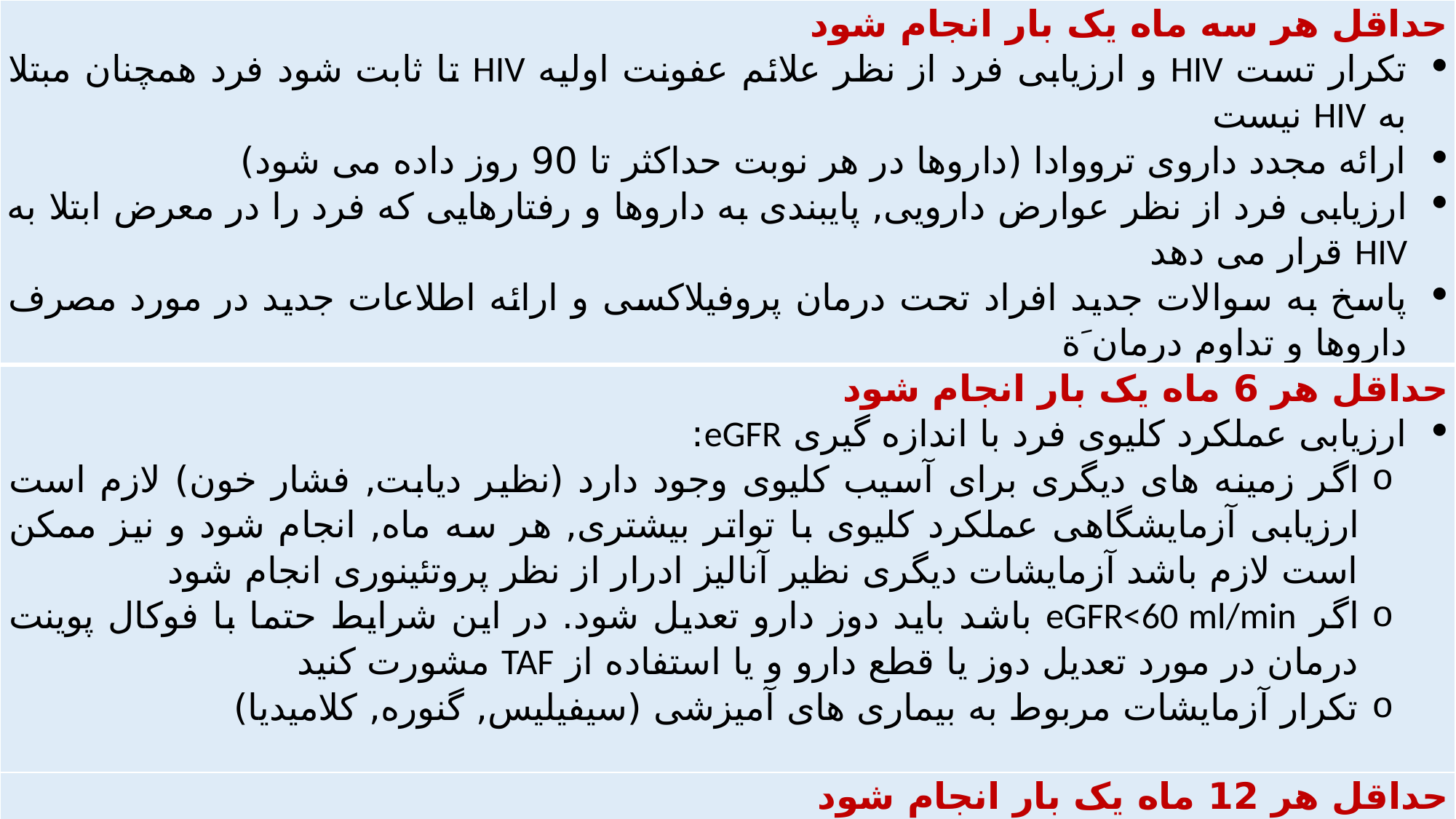

| حداقل هر سه ماه یک بار انجام شود تکرار تست HIV و ارزیابی فرد از نظر علائم عفونت اولیه HIV تا ثابت شود فرد همچنان مبتلا به HIV نیست ارائه مجدد داروی ترووادا (داروها در هر نوبت حداکثر تا 90 روز داده می شود) ارزیابی فرد از نظر عوارض دارویی, پایبندی به داروها و رفتارهایی که فرد را در معرض ابتلا به HIV قرار می دهد پاسخ به سوالات جدید افراد تحت درمان پروفیلاکسی و ارائه اطلاعات جدید در مورد مصرف داروها و تداوم درمان َة |
| --- |
| حداقل هر 6 ماه یک بار انجام شود ارزیابی عملکرد کلیوی فرد با اندازه گیری eGFR: اگر زمینه های دیگری برای آسیب کلیوی وجود دارد (نظیر دیابت, فشار خون) لازم است ارزیابی آزمایشگاهی عملکرد کلیوی با تواتر بیشتری, هر سه ماه, انجام شود و نیز ممکن است لازم باشد آزمایشات دیگری نظیر آنالیز ادرار از نظر پروتئینوری انجام شود اگر eGFR<60 ml/min باشد باید دوز دارو تعدیل شود. در این شرایط حتما با فوکال پوینت درمان در مورد تعدیل دوز یا قطع دارو و یا استفاده از TAF مشورت کنید تکرار آزمایشات مربوط به بیماری های آمیزشی (سیفیلیس, گنوره, کلامیدیا) |
| حداقل هر 12 ماه یک بار انجام شود ارزیابی نیاز به ادامه استفاده یا قطع PrEP |
#